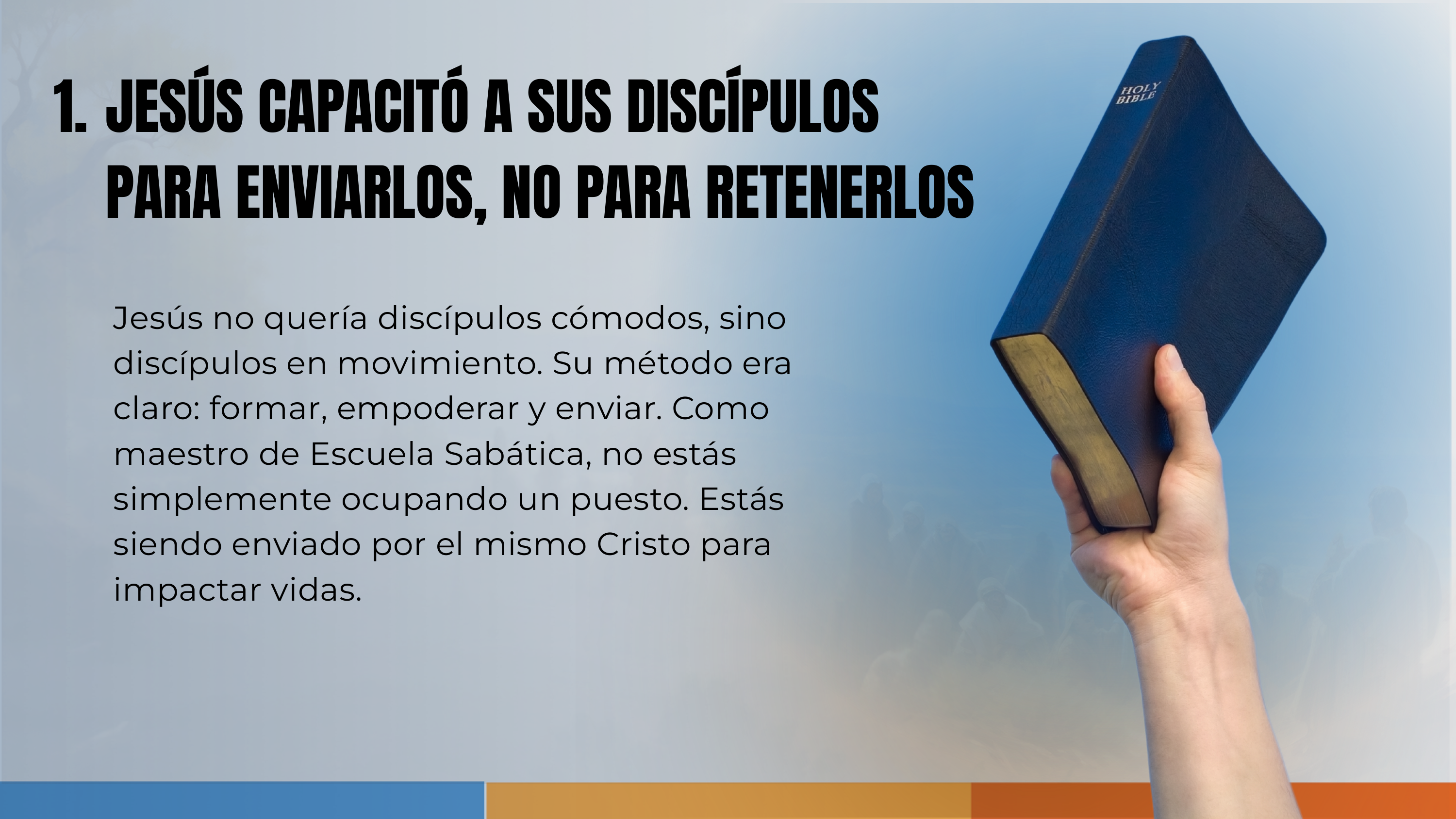

JESÚS CAPACITÓ A SUS DISCÍPULOS PARA ENVIARLOS, NO PARA RETENERLOS

Jesús no quería discípulos cómodos, sino discípulos en movimiento. Su método era claro: formar, empoderar y enviar. Como
maestro de Escuela Sabática, no estás simplemente ocupando un puesto. Estás siendo enviado por el mismo Cristo para
impactar vidas.